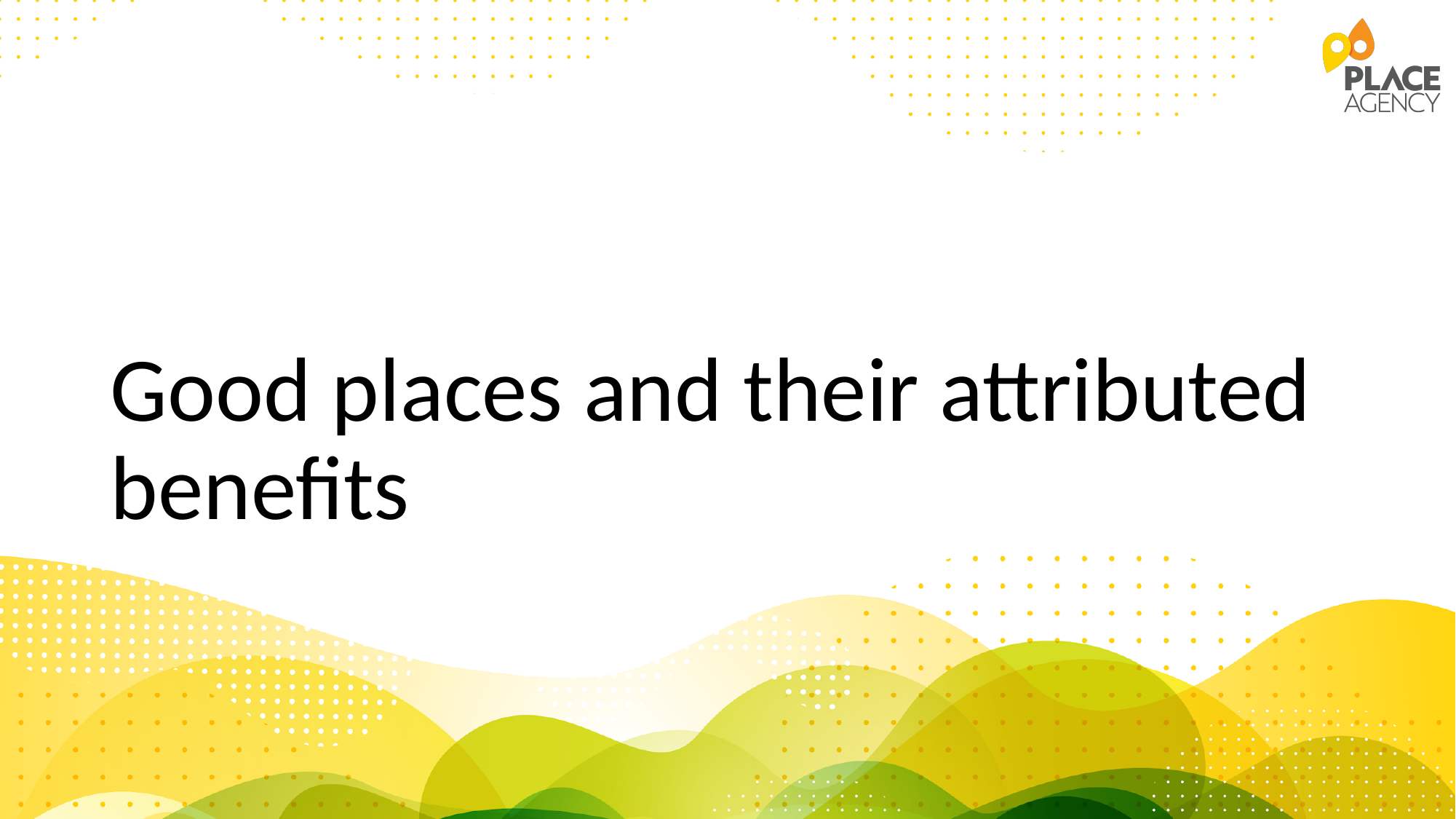

# Good places and their attributed benefits